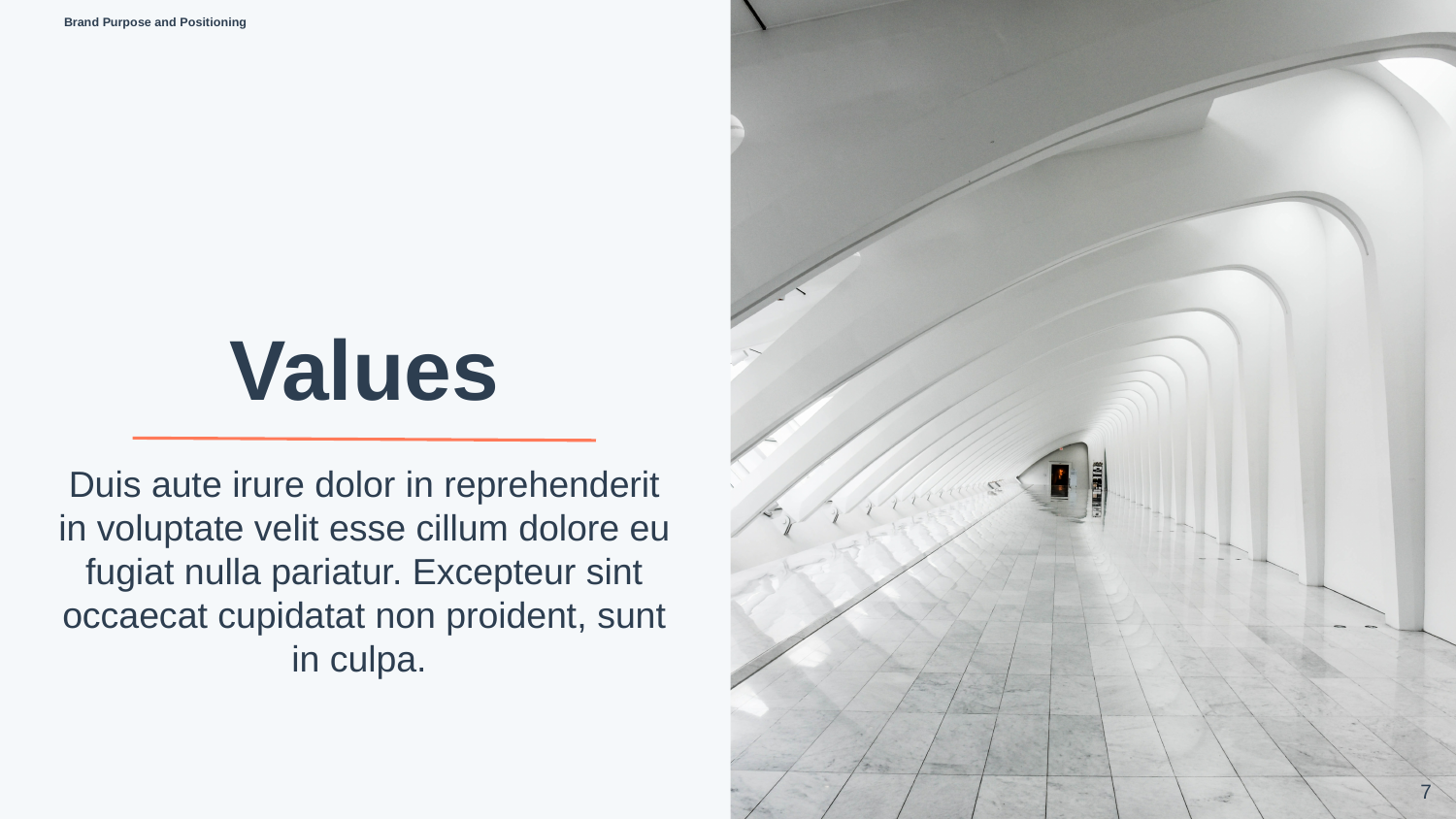

Brand Purpose and Positioning

# Values
Duis aute irure dolor in reprehenderit in voluptate velit esse cillum dolore eu fugiat nulla pariatur. Excepteur sint occaecat cupidatat non proident, sunt in culpa.
7